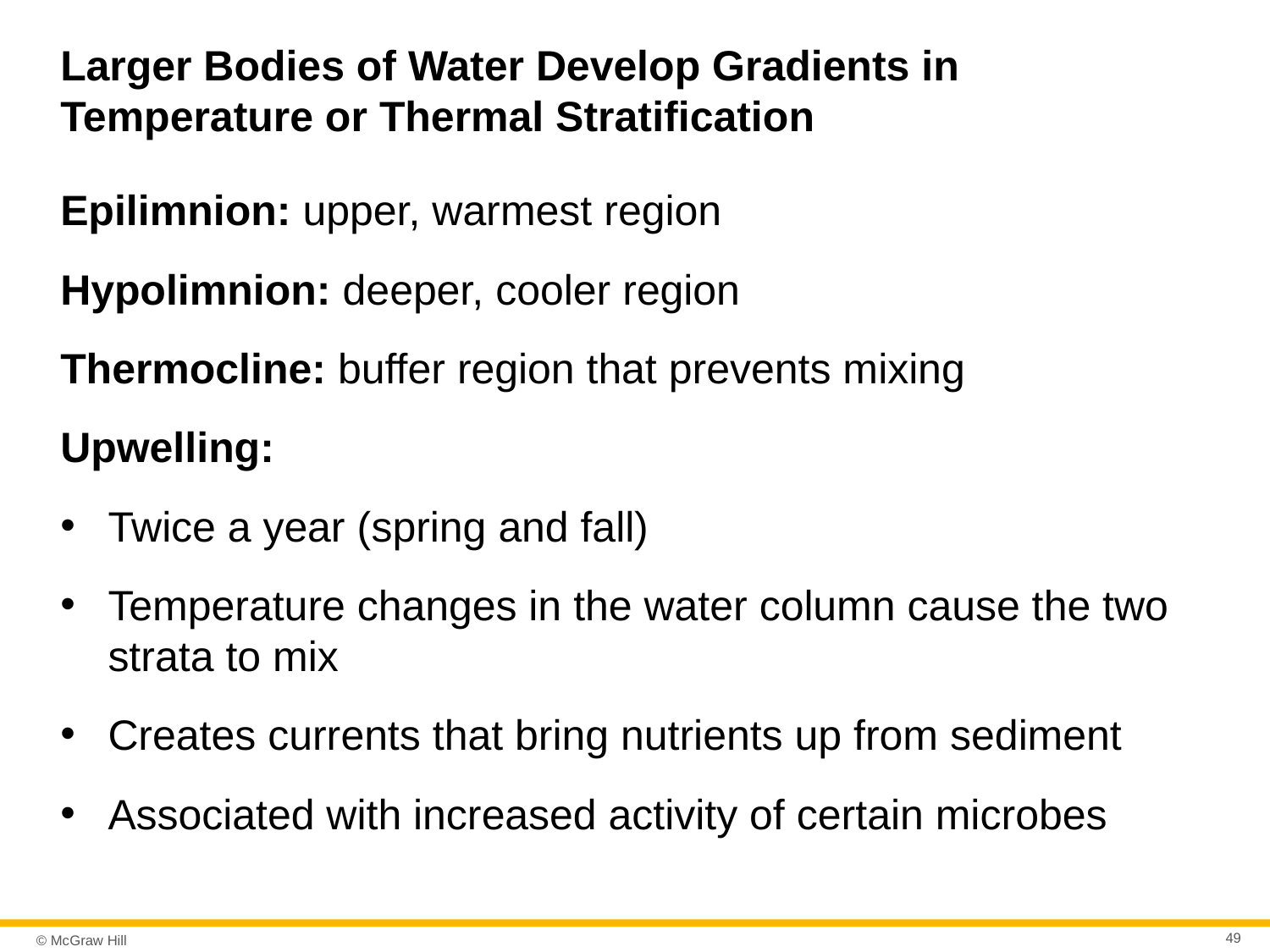

# Larger Bodies of Water Develop Gradients in Temperature or Thermal Stratification
Epilimnion: upper, warmest region
Hypolimnion: deeper, cooler region
Thermocline: buffer region that prevents mixing
Upwelling:
Twice a year (spring and fall)
Temperature changes in the water column cause the two strata to mix
Creates currents that bring nutrients up from sediment
Associated with increased activity of certain microbes